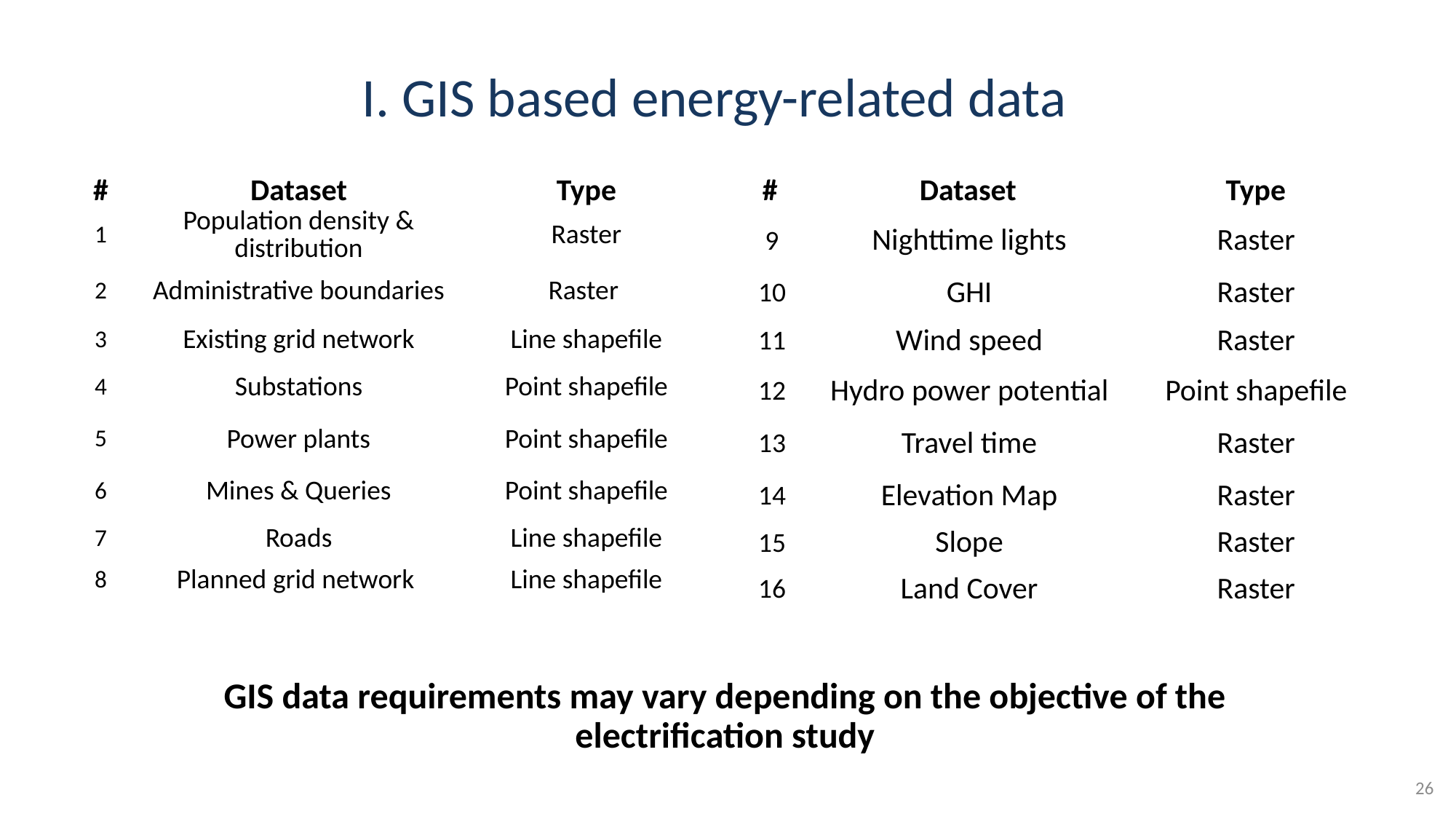

I. GIS based energy-related data
| # | Dataset | Type |
| --- | --- | --- |
| 1 | Population density & distribution | Raster |
| 2 | Administrative boundaries | Raster |
| 3 | Existing grid network | Line shapefile |
| 4 | Substations | Point shapefile |
| 5 | Power plants | Point shapefile |
| 6 | Mines & Queries | Point shapefile |
| 7 | Roads | Line shapefile |
| 8 | Planned grid network | Line shapefile |
| # | Dataset | Type |
| --- | --- | --- |
| 9 | Nighttime lights | Raster |
| --- | --- | --- |
| 10 | GHI | Raster |
| 11 | Wind speed | Raster |
| 12 | Hydro power potential | Point shapefile |
| 13 | Travel time | Raster |
| 14 | Elevation Map | Raster |
| 15 | Slope | Raster |
| 16 | Land Cover | Raster |
GIS data requirements may vary depending on the objective of the electrification study
26